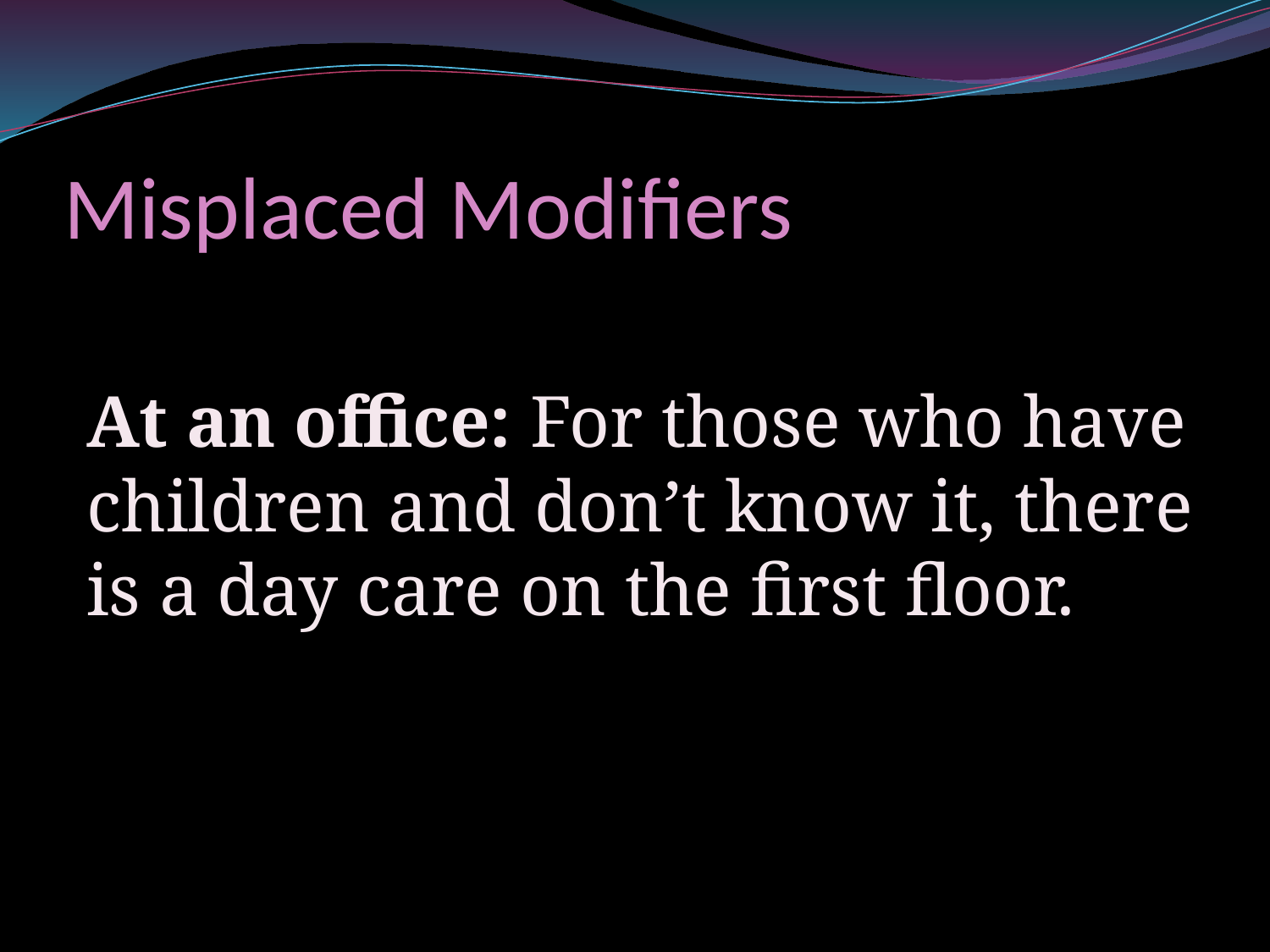

# Misplaced Modifiers
At an office: For those who have children and don’t know it, there is a day care on the first floor.